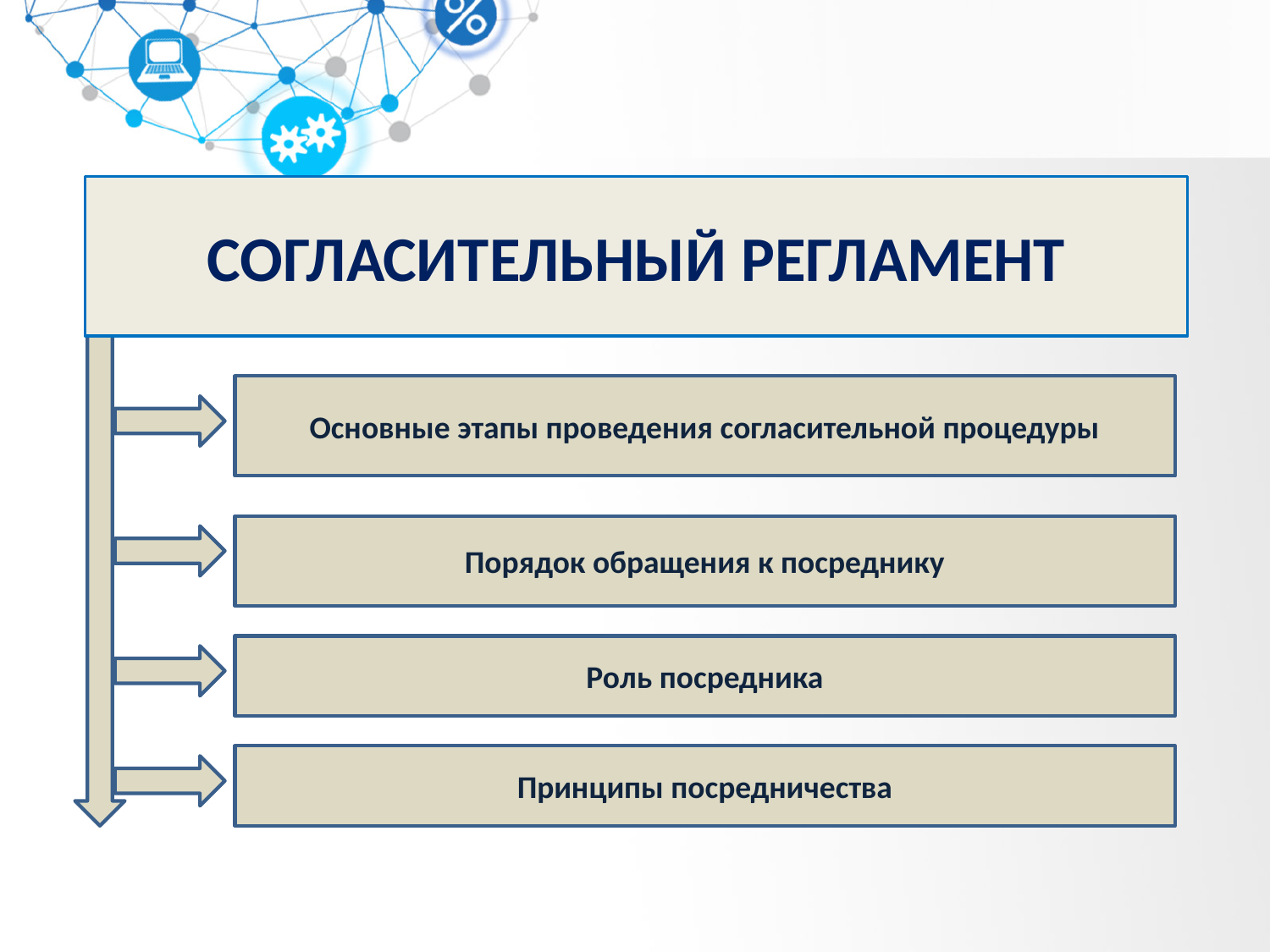

# СОГЛАСИТЕЛЬНЫЙ РЕГЛАМЕНТ

Основные этапы проведения согласительной процедуры

Порядок обращения к посреднику

Роль посредника

Принципы посредничества